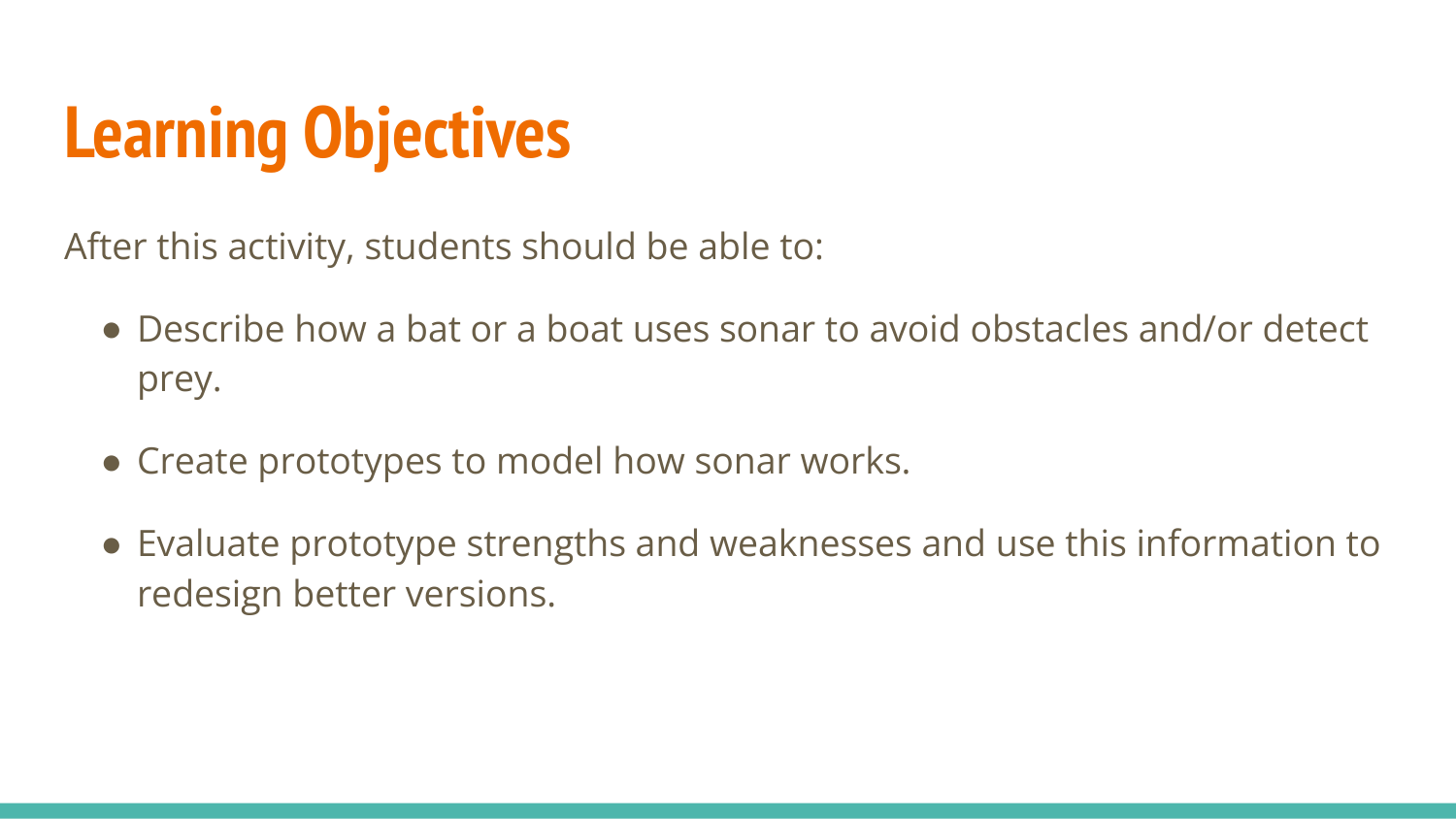

# Learning Objectives
After this activity, students should be able to:
Describe how a bat or a boat uses sonar to avoid obstacles and/or detect prey.
Create prototypes to model how sonar works.
Evaluate prototype strengths and weaknesses and use this information to redesign better versions.